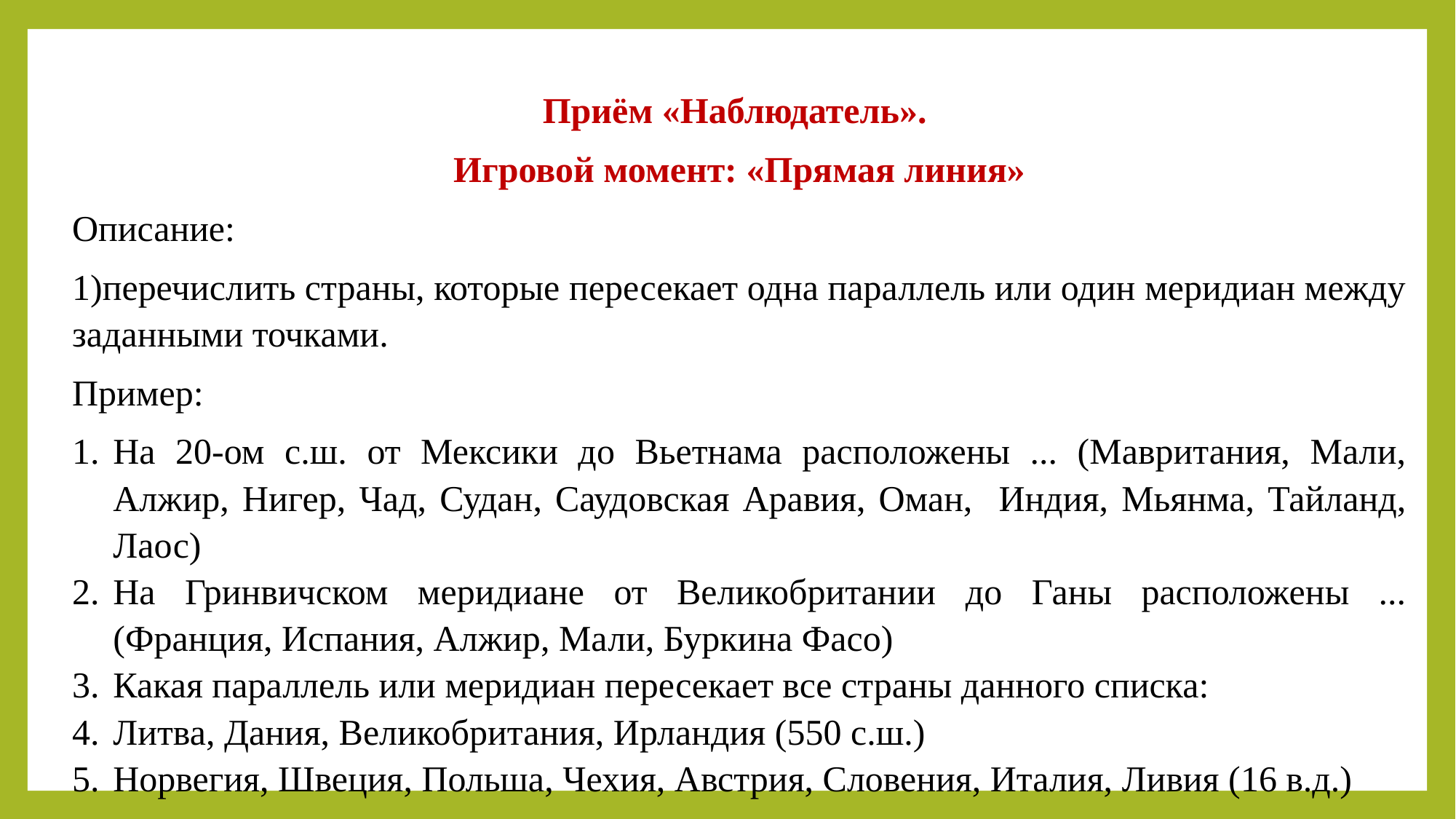

Приём «Наблюдатель».
Игровой момент: «Прямая линия»
Описание:
1)перечислить страны, которые пересекает одна параллель или один меридиан между заданными точками.
Пример:
На 20-ом с.ш. от Мексики до Вьетнама расположены ... (Мавритания, Мали, Алжир, Нигер, Чад, Судан, Саудовская Аравия, Оман,  Индия, Мьянма, Тайланд, Лаос)
На Гринвичском меридиане от Великобритании до Ганы расположены ... (Франция, Испания, Алжир, Мали, Буркина Фасо)
Какая параллель или меридиан пересекает все страны данного списка:
Литва, Дания, Великобритания, Ирландия (550 с.ш.)
Норвегия, Швеция, Польша, Чехия, Австрия, Словения, Италия, Ливия (16 в.д.)